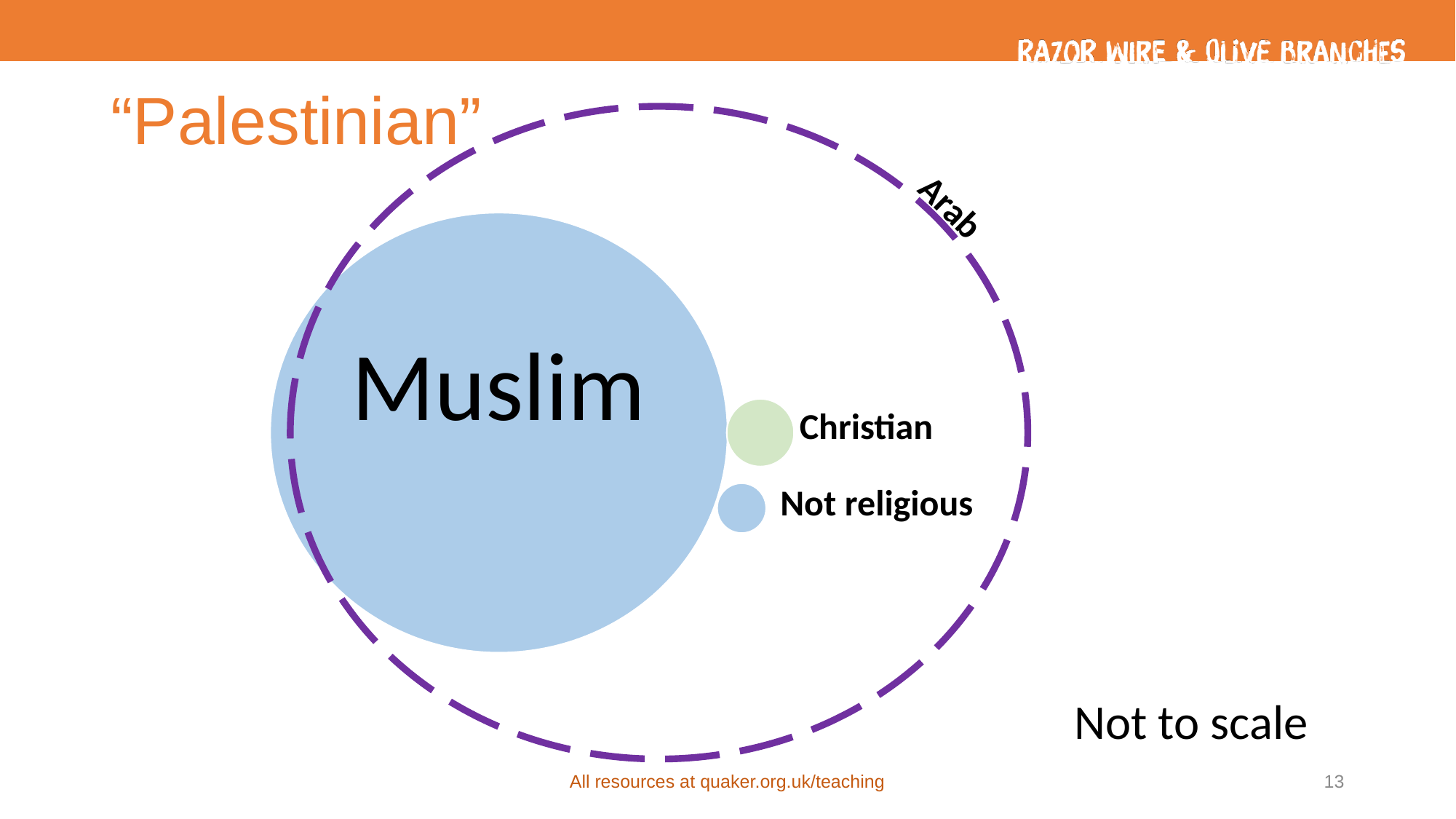

# “Palestinian”

Muslim

Arab
Christian
Not religious
Not to scale
All resources at quaker.org.uk/teaching
13